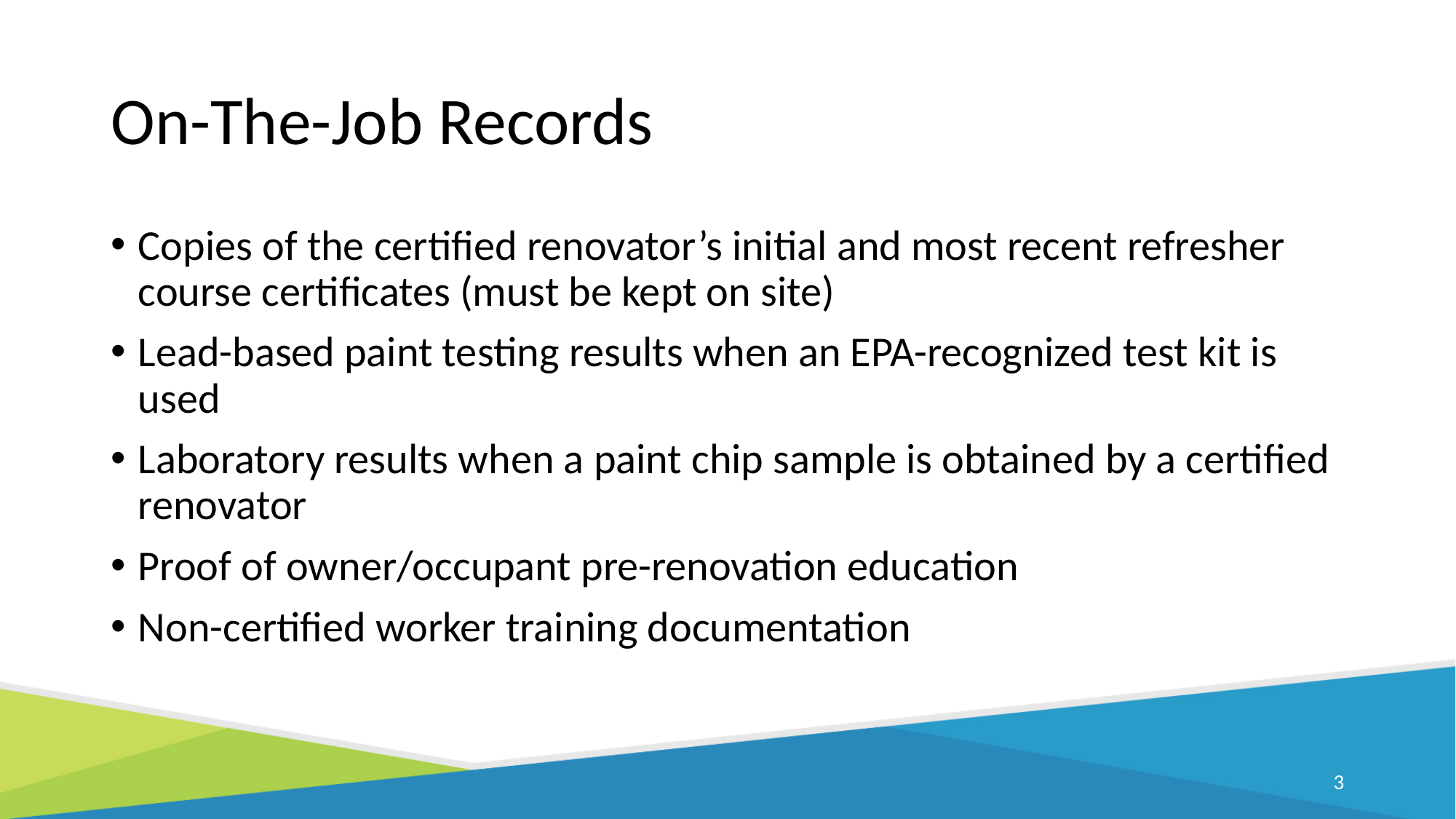

# On-The-Job Records
Copies of the certified renovator’s initial and most recent refresher course certificates (must be kept on site)
Lead-based paint testing results when an EPA-recognized test kit is used
Laboratory results when a paint chip sample is obtained by a certified renovator
Proof of owner/occupant pre-renovation education
Non-certified worker training documentation

3